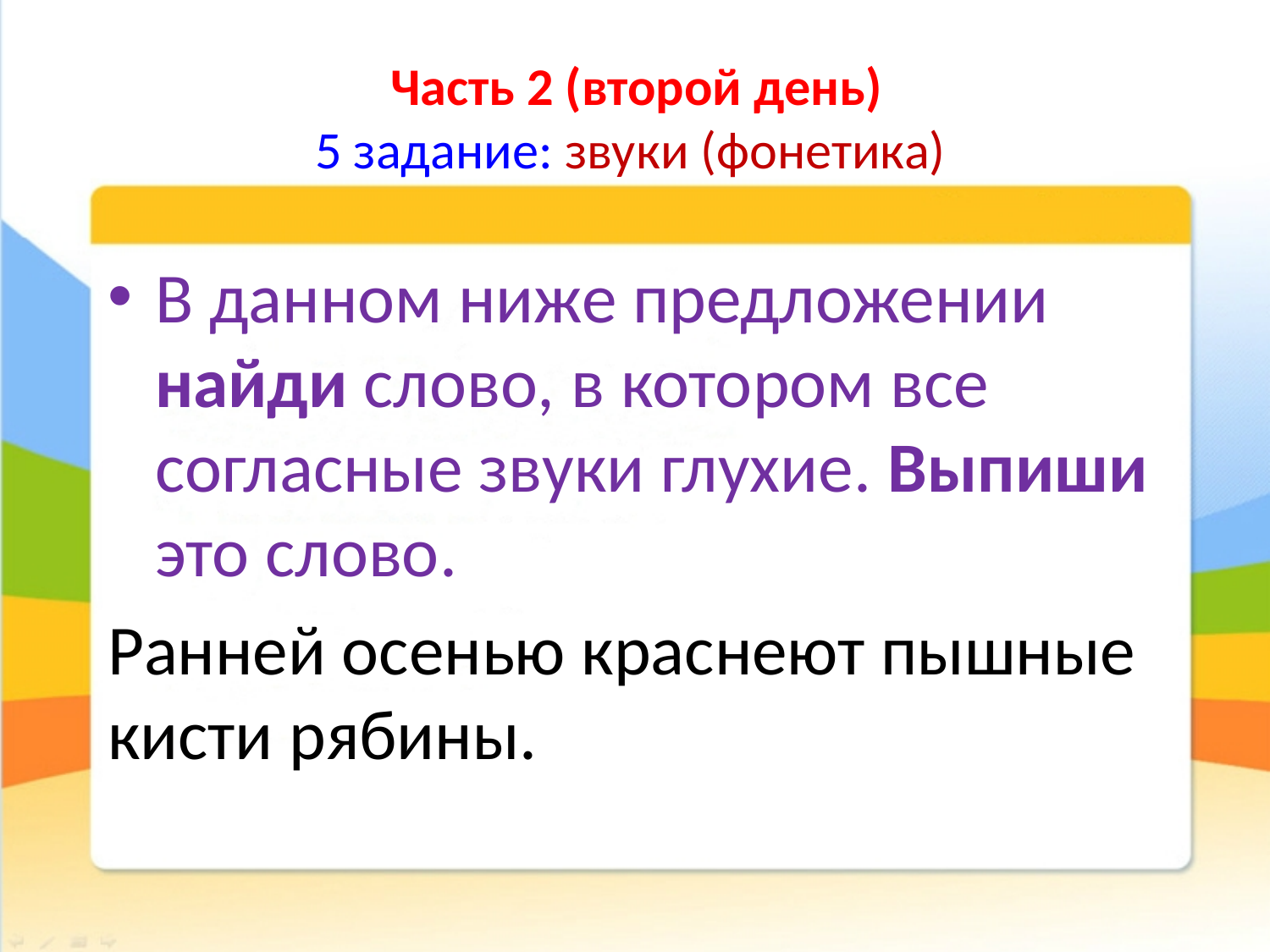

# Часть 2 (второй день) 5 задание: звуки (фонетика)
В данном ниже предложении найди слово, в котором все согласные звуки глухие. Выпиши это слово.
Ранней осенью краснеют пышные кисти рябины.